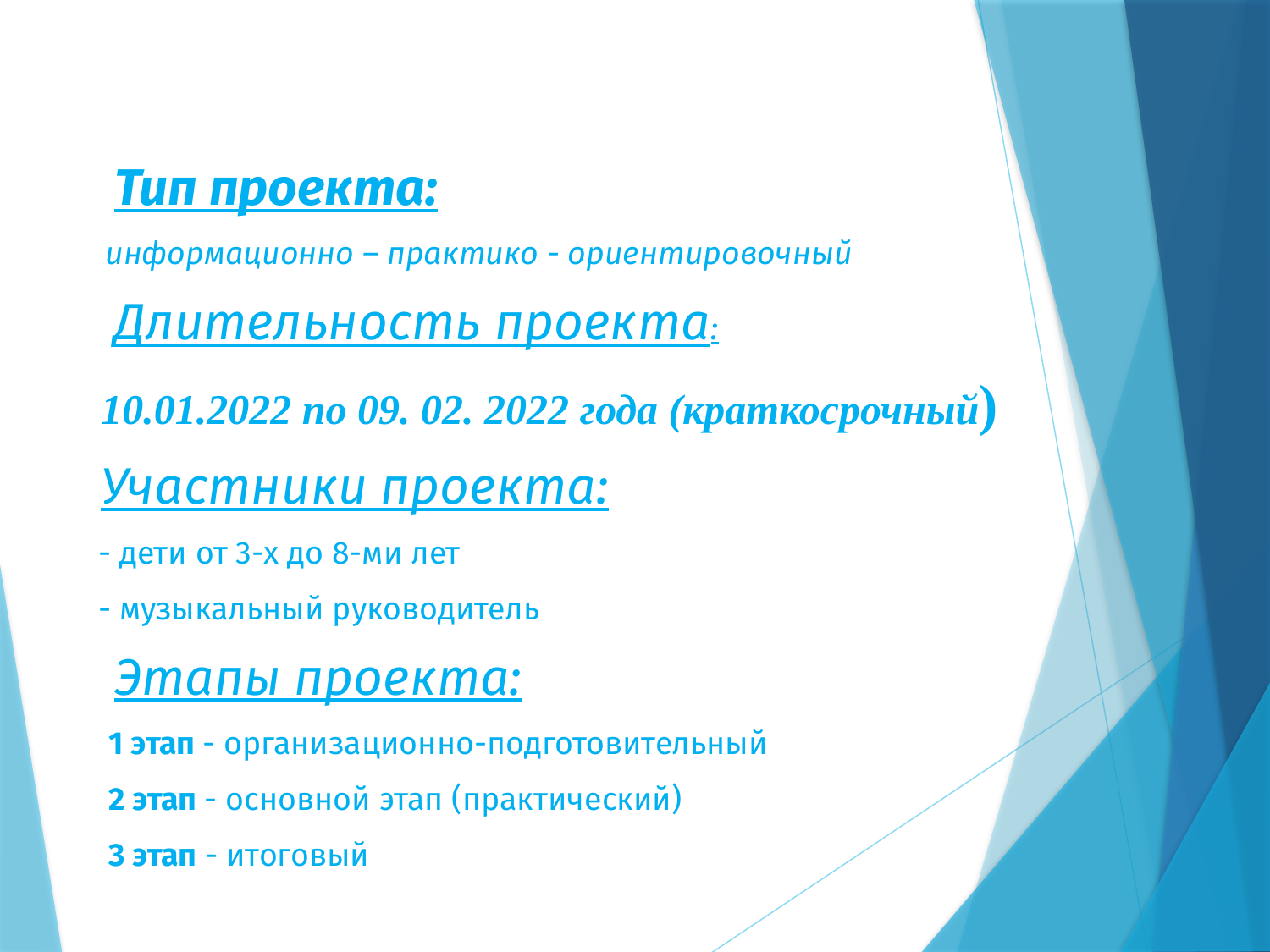

Тип проекта:
       информационно – практико - ориентировочный
     Длительность проекта:
    10.01.2022 по 09. 02. 2022 года (краткосрочный)
    Участники проекта:
      - дети от 3-х до 8-ми лет
      - музыкальный руководитель
     Этапы проекта:
        1 этап - организационно-подготовительный
        2 этап - основной этап (практический)
        3 этап - итоговый